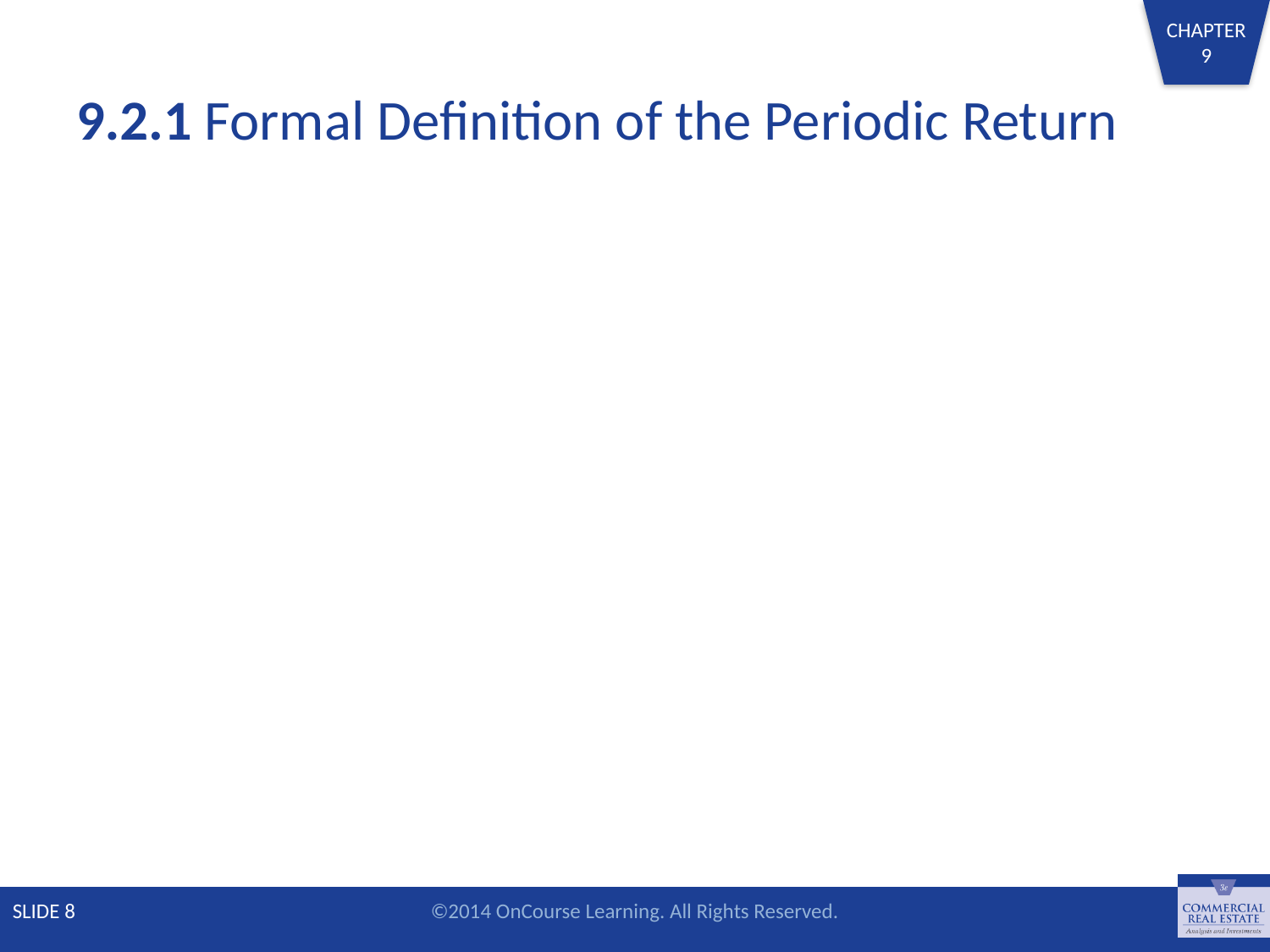

# 9.2.1 Formal Definition of the Periodic Return

SLIDE 8